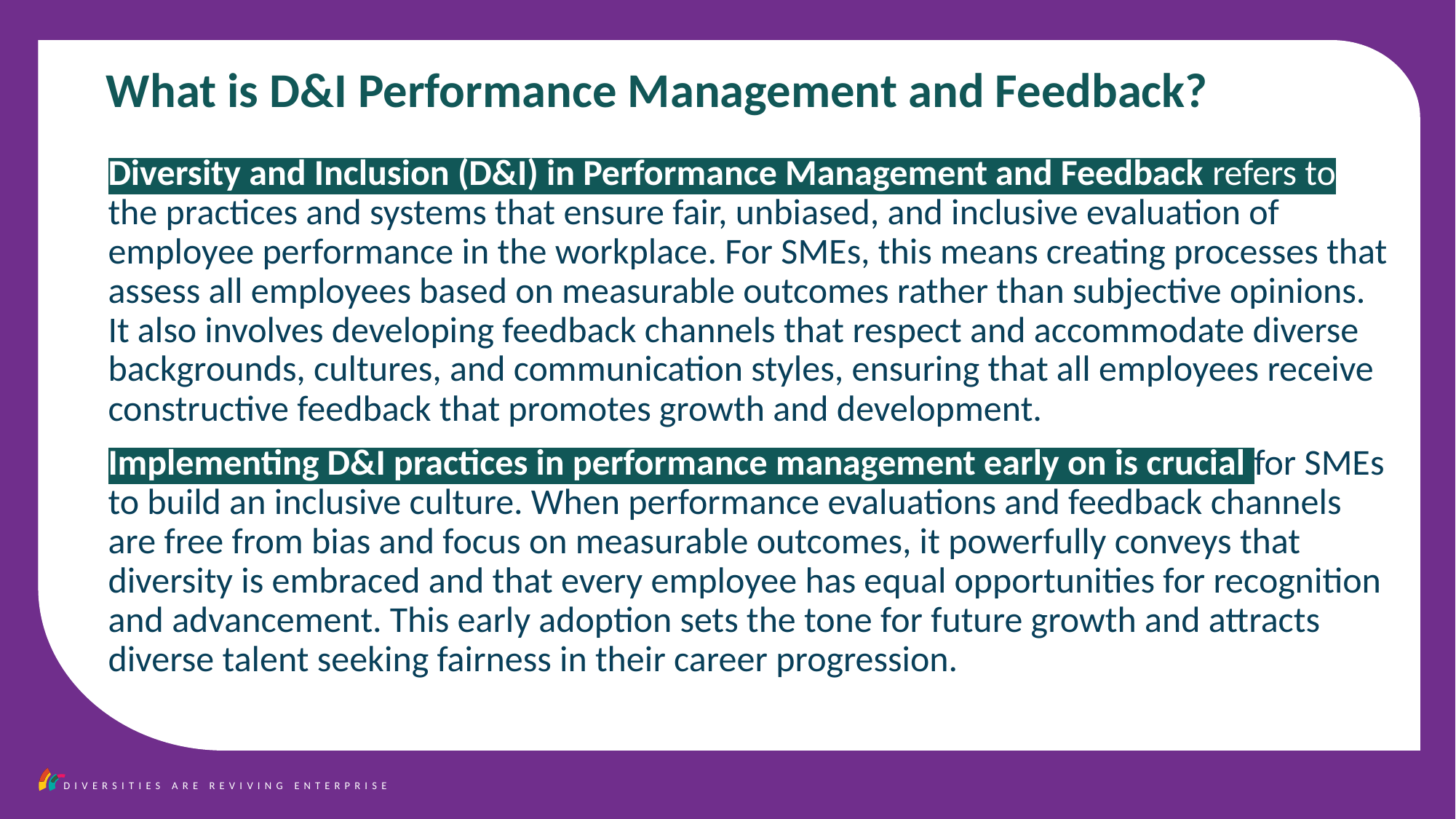

What is D&I Performance Management and Feedback?

Diversity and Inclusion (D&I) in Performance Management and Feedback refers to the practices and systems that ensure fair, unbiased, and inclusive evaluation of employee performance in the workplace. For SMEs, this means creating processes that assess all employees based on measurable outcomes rather than subjective opinions. It also involves developing feedback channels that respect and accommodate diverse backgrounds, cultures, and communication styles, ensuring that all employees receive constructive feedback that promotes growth and development.
Implementing D&I practices in performance management early on is crucial for SMEs to build an inclusive culture. When performance evaluations and feedback channels are free from bias and focus on measurable outcomes, it powerfully conveys that diversity is embraced and that every employee has equal opportunities for recognition and advancement. This early adoption sets the tone for future growth and attracts diverse talent seeking fairness in their career progression.